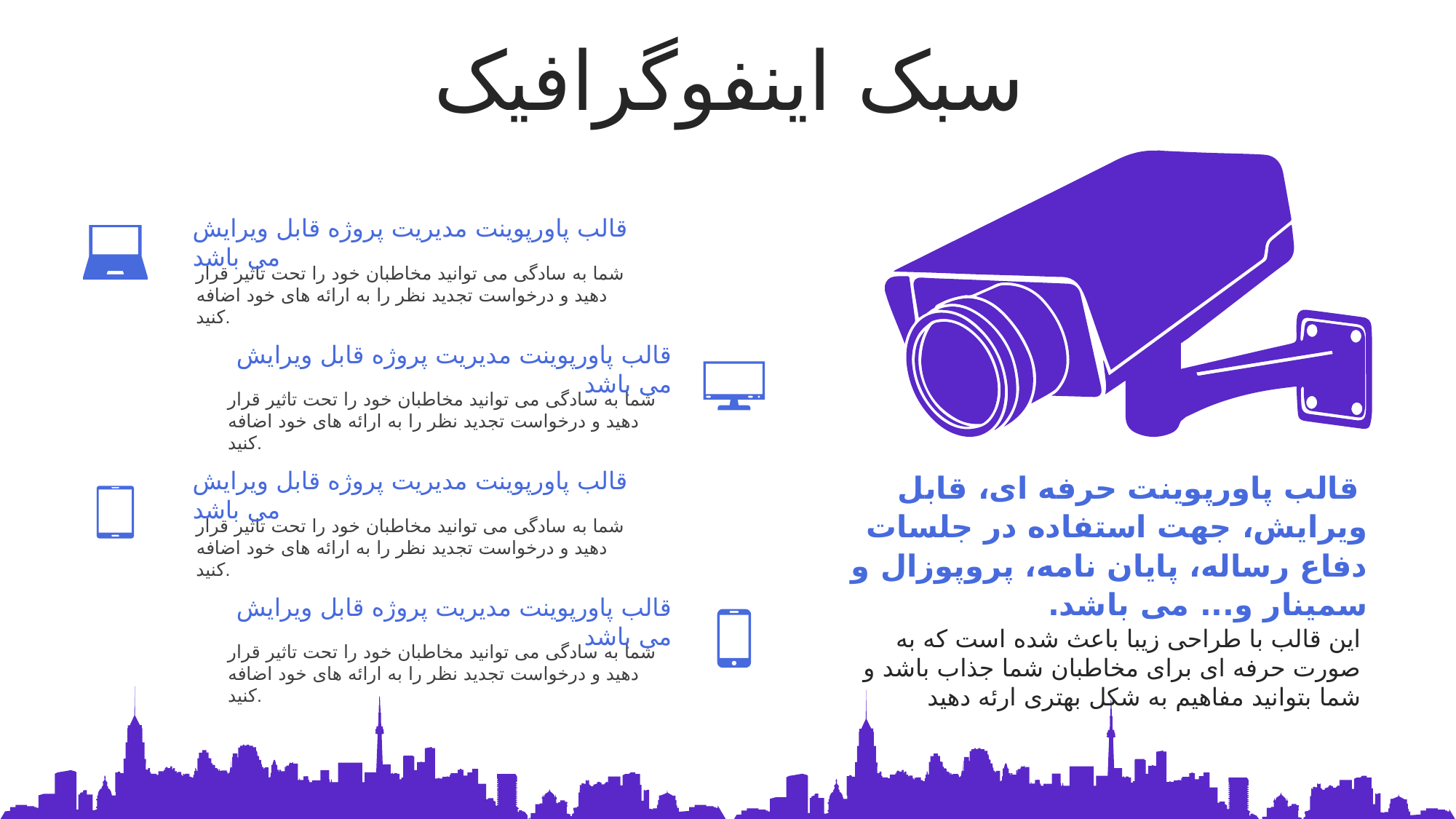

سبک اینفوگرافیک

قالب پاورپوینت مدیریت پروژه قابل ویرایش می باشد
شما به سادگی می توانید مخاطبان خود را تحت تاثیر قرار دهید و درخواست تجدید نظر را به ارائه های خود اضافه کنید.

قالب پاورپوینت مدیریت پروژه قابل ویرایش می باشد
شما به سادگی می توانید مخاطبان خود را تحت تاثیر قرار دهید و درخواست تجدید نظر را به ارائه های خود اضافه کنید.

قالب پاورپوینت مدیریت پروژه قابل ویرایش می باشد
شما به سادگی می توانید مخاطبان خود را تحت تاثیر قرار دهید و درخواست تجدید نظر را به ارائه های خود اضافه کنید.

 قالب پاورپوینت حرفه ای، قابل ویرایش، جهت استفاده در جلسات دفاع رساله، پایان نامه، پروپوزال و سمینار و... می باشد.

قالب پاورپوینت مدیریت پروژه قابل ویرایش می باشد
شما به سادگی می توانید مخاطبان خود را تحت تاثیر قرار دهید و درخواست تجدید نظر را به ارائه های خود اضافه کنید.

این قالب با طراحی زیبا باعث شده است که به صورت حرفه ای برای مخاطبان شما جذاب باشد و شما بتوانید مفاهیم به شکل بهتری ارئه دهید